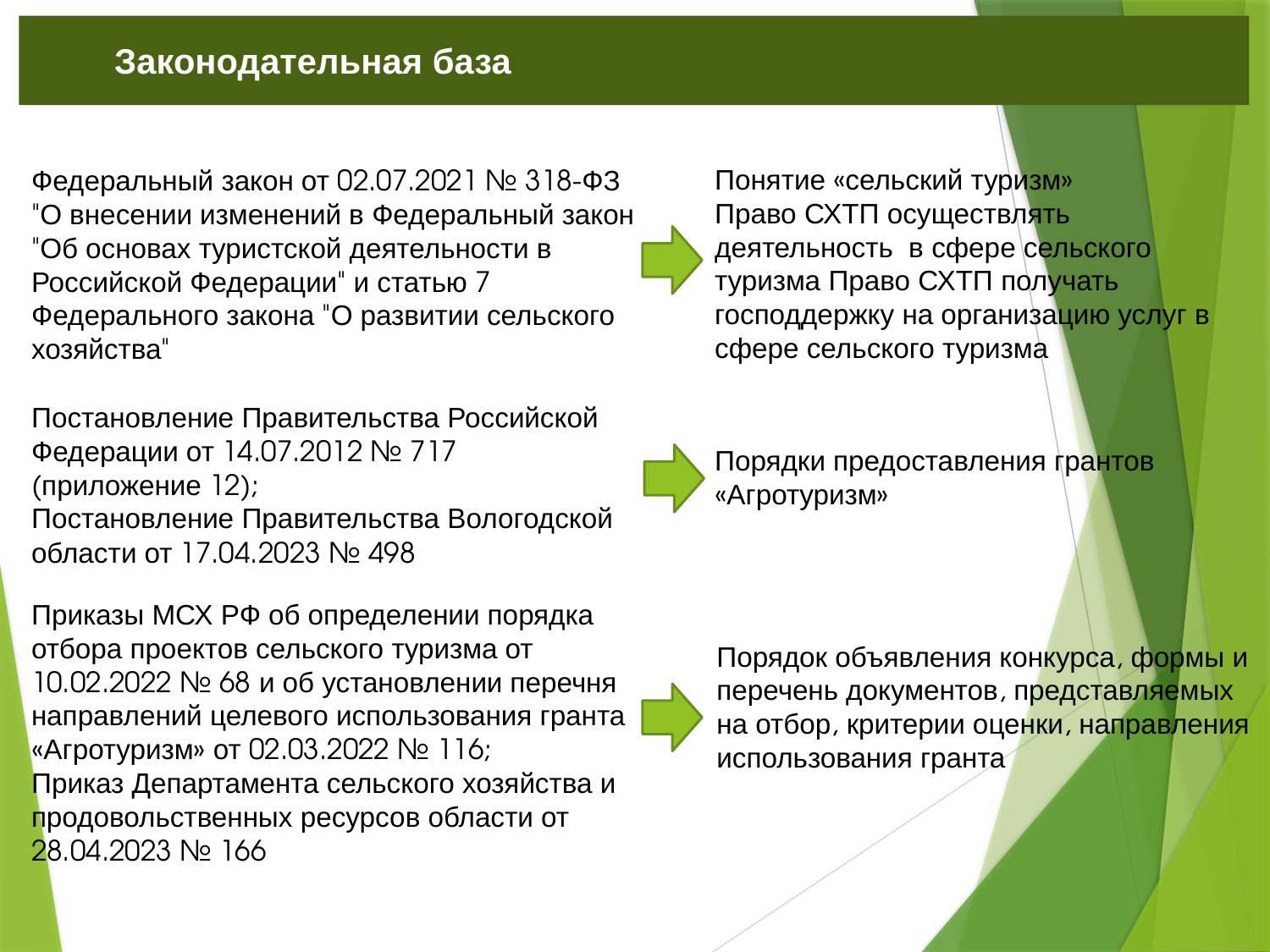

▰ ▰ ▰ ▰

Законодательная база
Понятие «сельский туризм»
Право СХТП осуществлять деятельность  в сфере сельского туризма Право СХТП получать господдержку на организацию услуг в сфере сельского туризма
Федеральный закон от 02.07.2021 № 318-ФЗ "О внесении изменений в Федеральный закон "Об основах туристской деятельности в Российской Федерации" и статью 7 Федерального закона "О развитии сельского хозяйства"

Постановление Правительства Российской Федерации от 14.07.2012 № 717  (приложение 12);
Постановление Правительства Вологодской области от 17.04.2023 № 498
Порядки предоставления грантов «Агротуризм»

Приказы МСХ РФ об определении порядка отбора проектов сельского туризма от 10.02.2022 № 68 и об установлении перечня направлений целевого использования гранта «Агротуризм» от 02.03.2022 № 116;
Приказ Департамента сельского хозяйства и продовольственных ресурсов области от 28.04.2023 № 166
Порядок объявления конкурса, формы и перечень документов, представляемых на отбор, критерии оценки, направления использования гранта